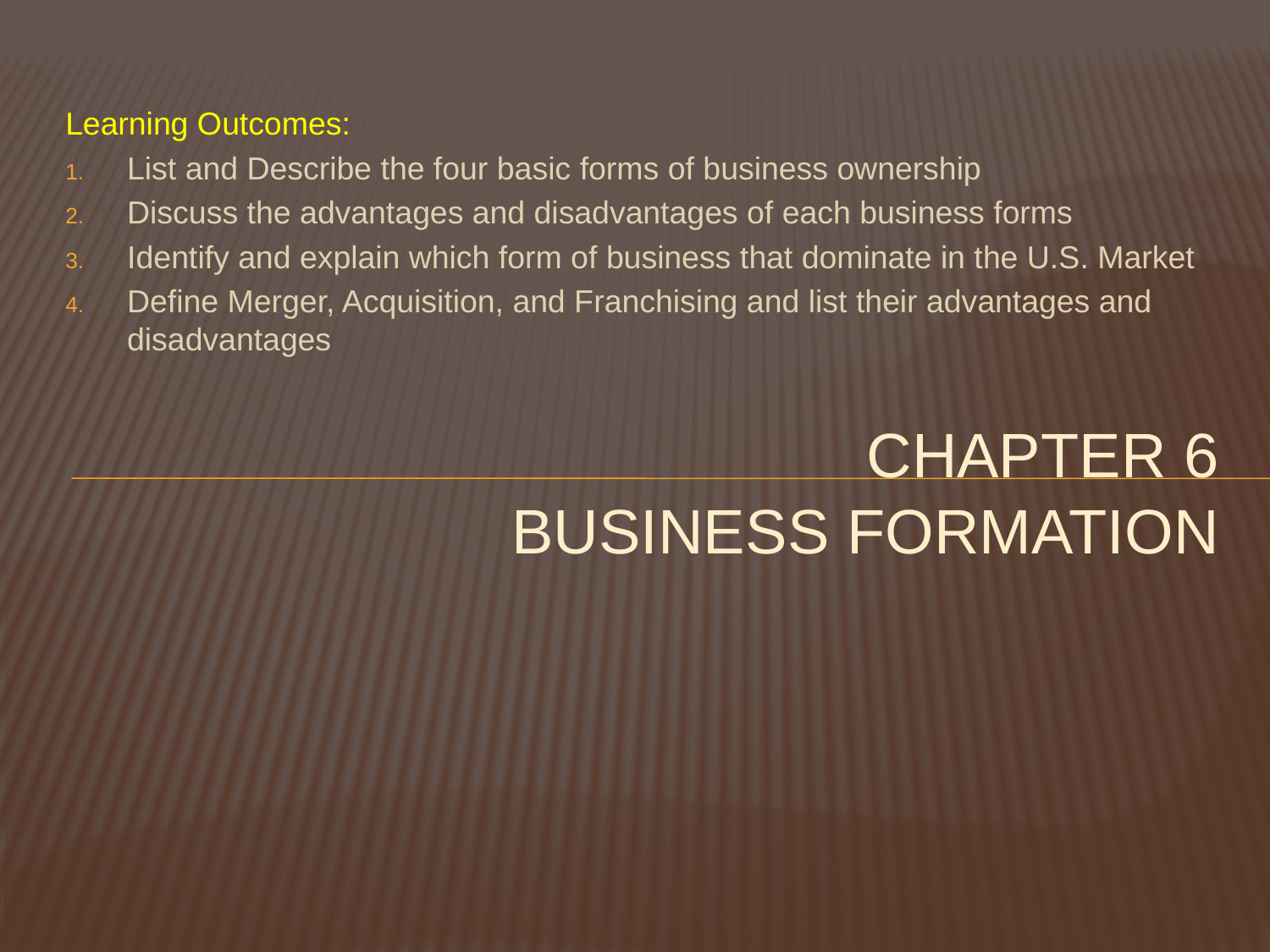

Learning Outcomes:
List and Describe the four basic forms of business ownership
Discuss the advantages and disadvantages of each business forms
Identify and explain which form of business that dominate in the U.S. Market
Define Merger, Acquisition, and Franchising and list their advantages and disadvantages

# Chapter 6 Business formation